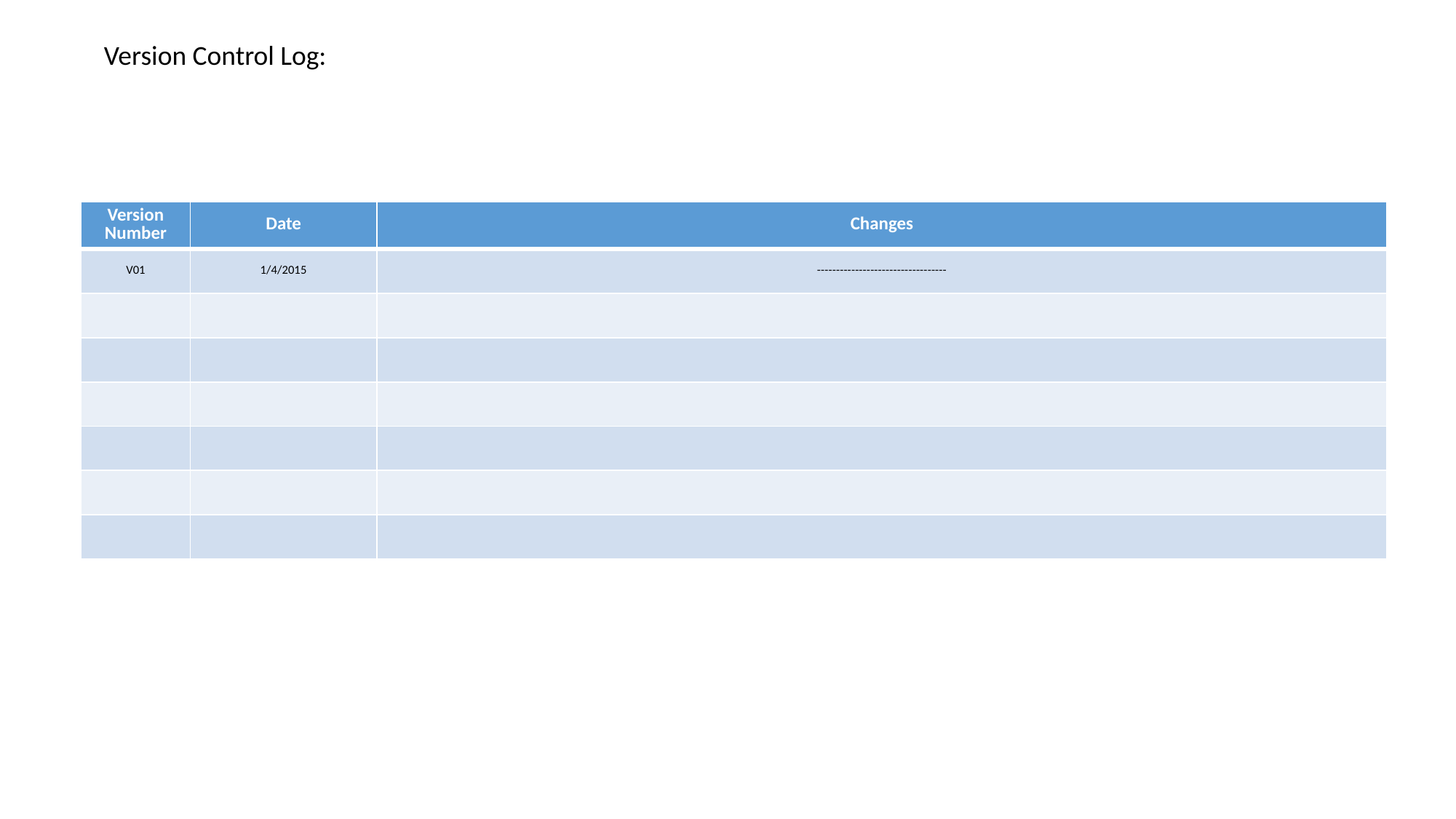

Version Control Log:
| Version Number | Date | Changes |
| --- | --- | --- |
| V01 | 1/4/2015 | ---------------------------------- |
|  |  |  |
|  |  |  |
|  |  |  |
|  |  |  |
|  |  |  |
|  |  |  |